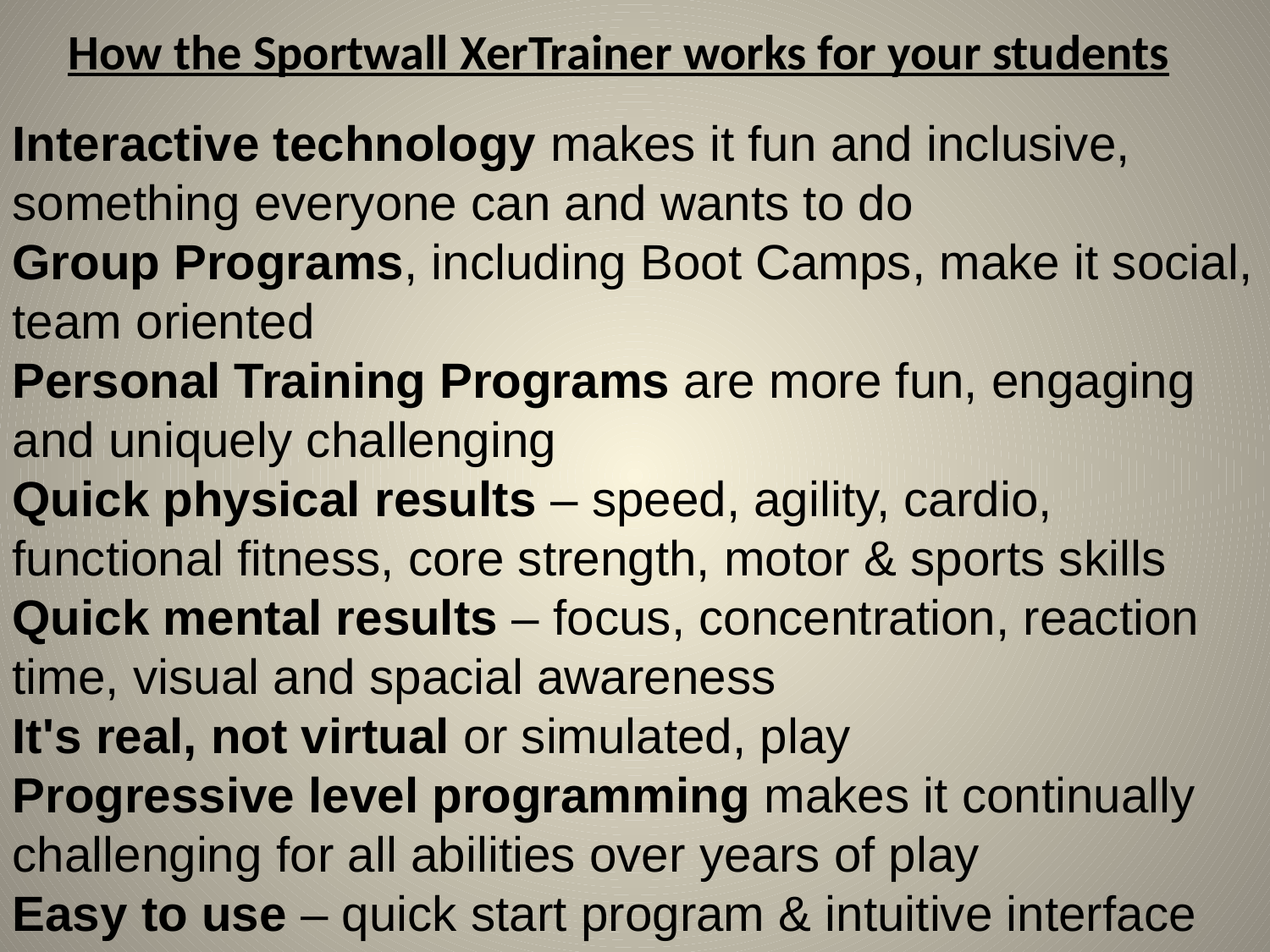

# How the Sportwall XerTrainer works for your students
Interactive technology makes it fun and inclusive, something everyone can and wants to do
Group Programs, including Boot Camps, make it social, team oriented
Personal Training Programs are more fun, engaging and uniquely challenging
Quick physical results – speed, agility, cardio, functional fitness, core strength, motor & sports skills
Quick mental results – focus, concentration, reaction time, visual and spacial awareness
It's real, not virtual or simulated, play
Progressive level programming makes it continually challenging for all abilities over years of play
Easy to use – quick start program & intuitive interface with voice http://www.xergames.com/products/xertrainer.html